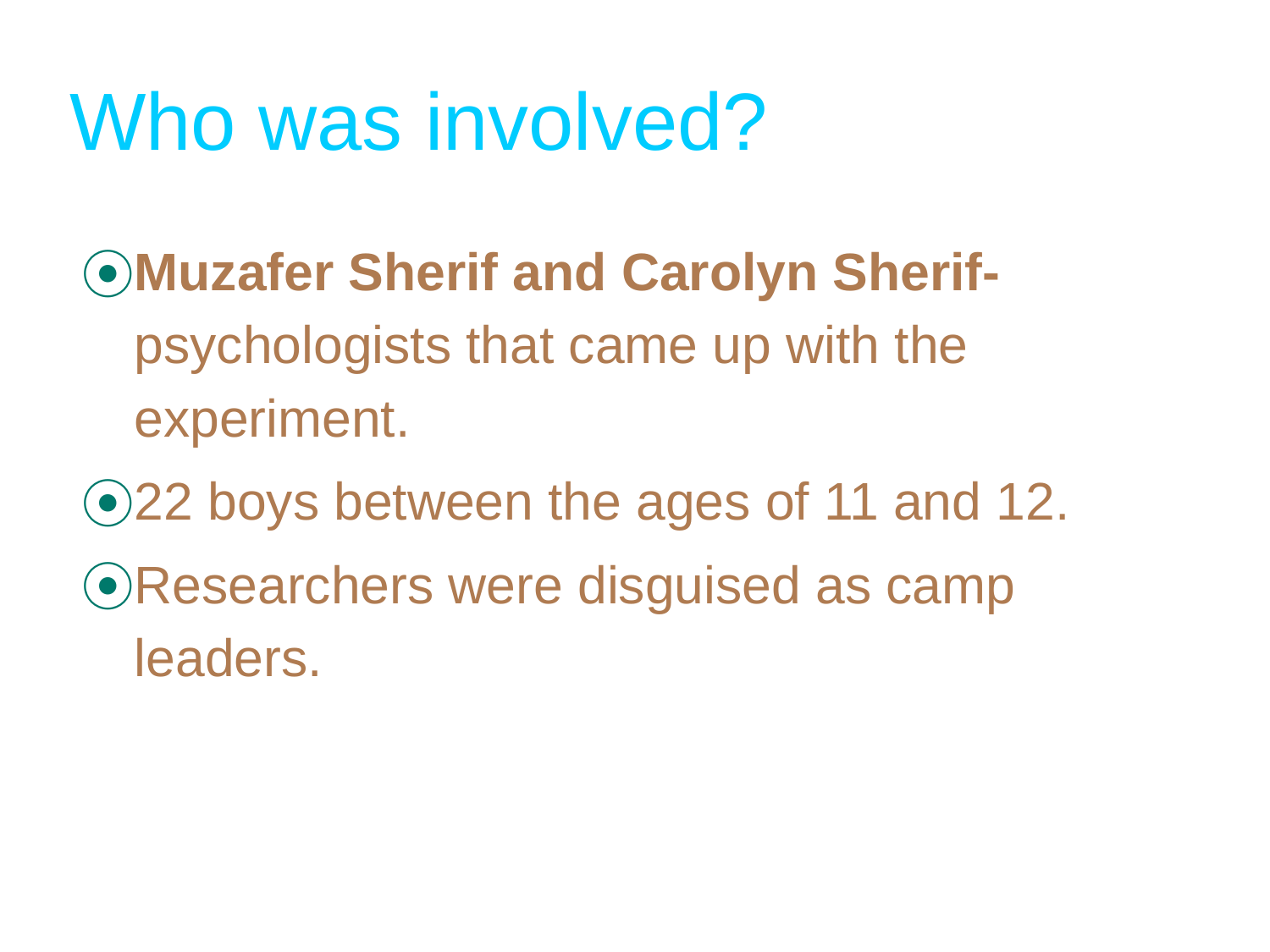

# Who was involved?
Muzafer Sherif and Carolyn Sherif- psychologists that came up with the experiment.
22 boys between the ages of 11 and 12.
Researchers were disguised as camp leaders.